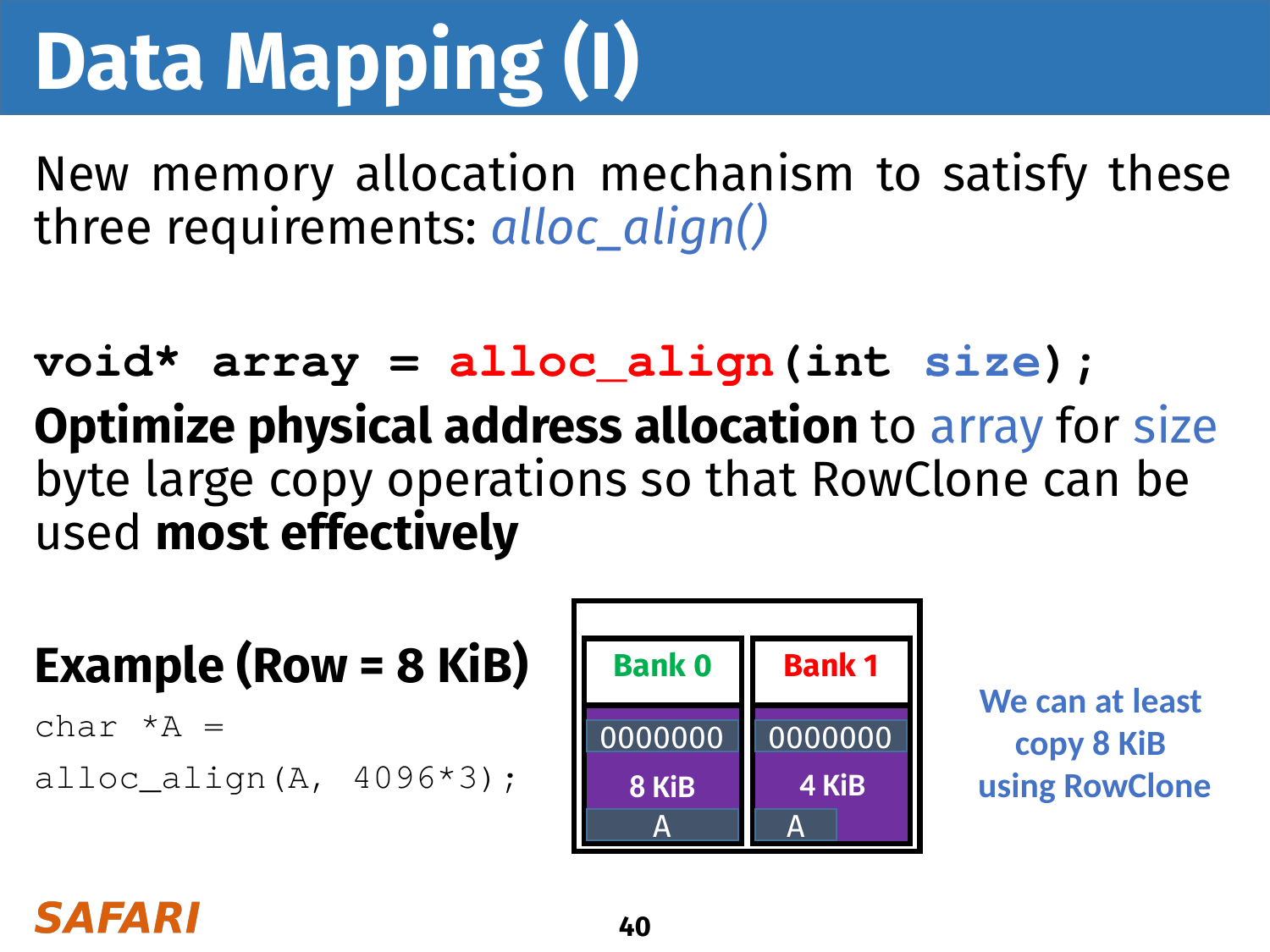

# Data Mapping (I)
New memory allocation mechanism to satisfy these three requirements: alloc_align()

void* array = alloc_align(int size);
Optimize physical address allocation to array for size byte large copy operations so that RowClone can be used most effectively

Example (Row = 8 KiB)
char *A =
alloc_align(A, 4096*3);

Bank 0
Bank 1

0000000
0000000
A
A
We can at least
copy 8 KiB
using RowClone
4 KiB
8 KiB
40